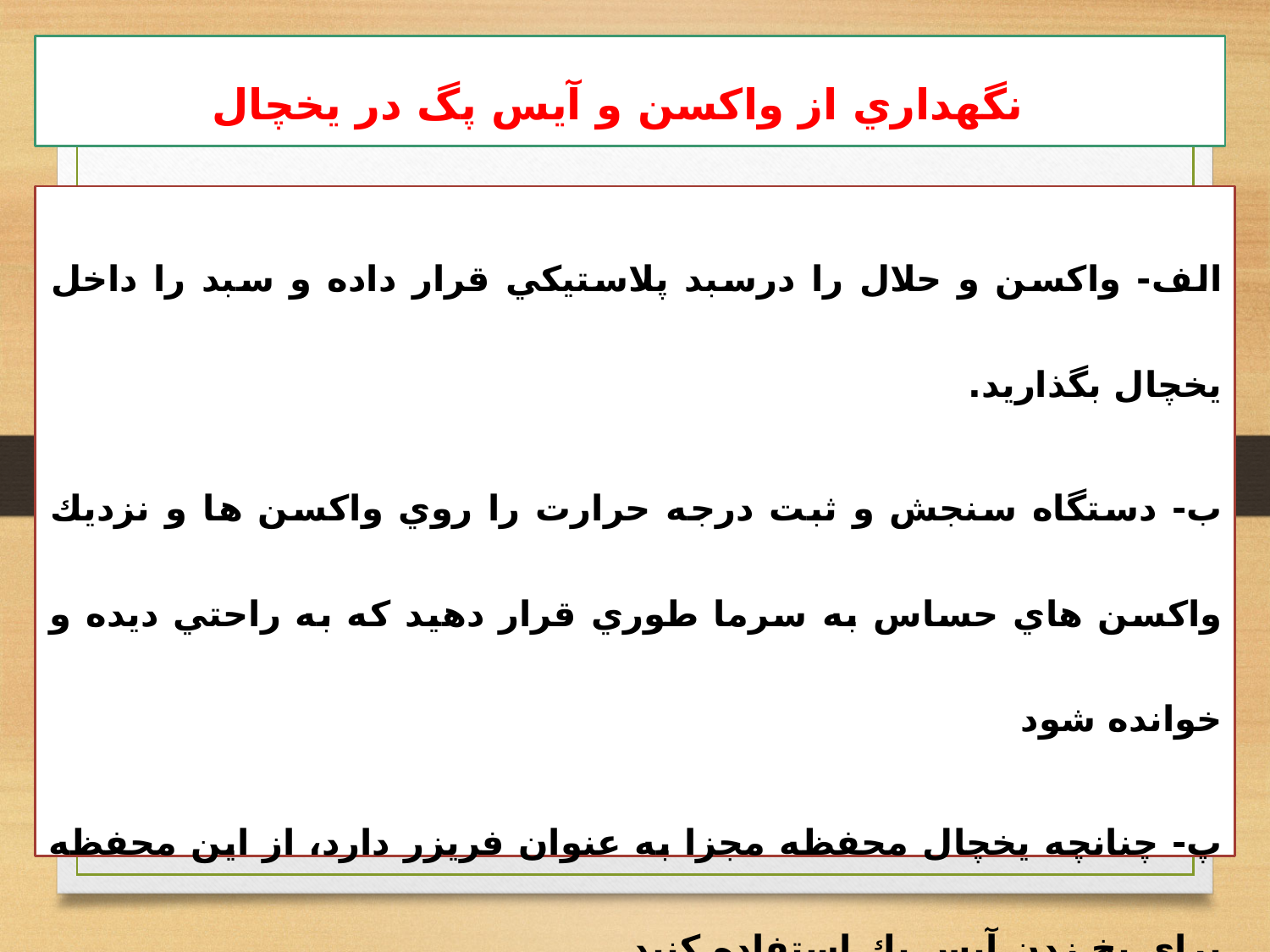

# نگهداري از واكسن و آيس پگ در يخچال
الف- واكسن و حلال را درسبد پلاستيكي قرار داده و سبد را داخل يخچال بگذاريد.
ب- دستگاه سنجش و ثبت درجه حرارت را روي واكسن ها و نزديك واكسن هاي حساس به سرما طوري قرار دهيد كه به راحتي ديده و خوانده شود
پ- چنانچه يخچال محفظه مجزا به عنوان فريزر دارد، از اين محفظه براي يخ زدن آيس پك استفاده كنيد.